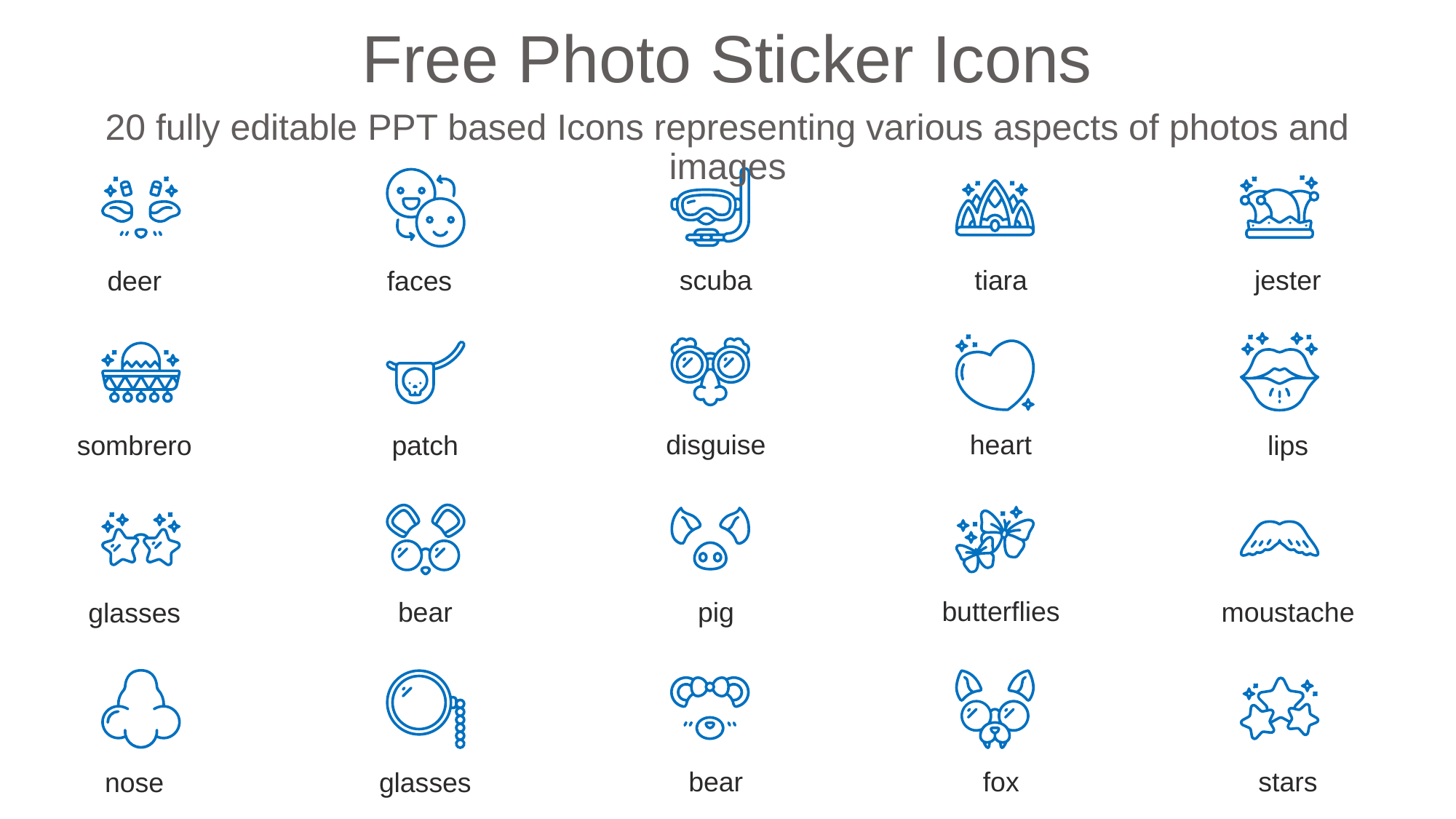

# Free Photo Sticker Icons
20 fully editable PPT based Icons representing various aspects of photos and images

scuba
tiara
jester
faces
deer

disguise
heart
lips
patch
sombrero

butterflies
pig
moustache
bear
glasses

bear
fox
stars
glasses
nose